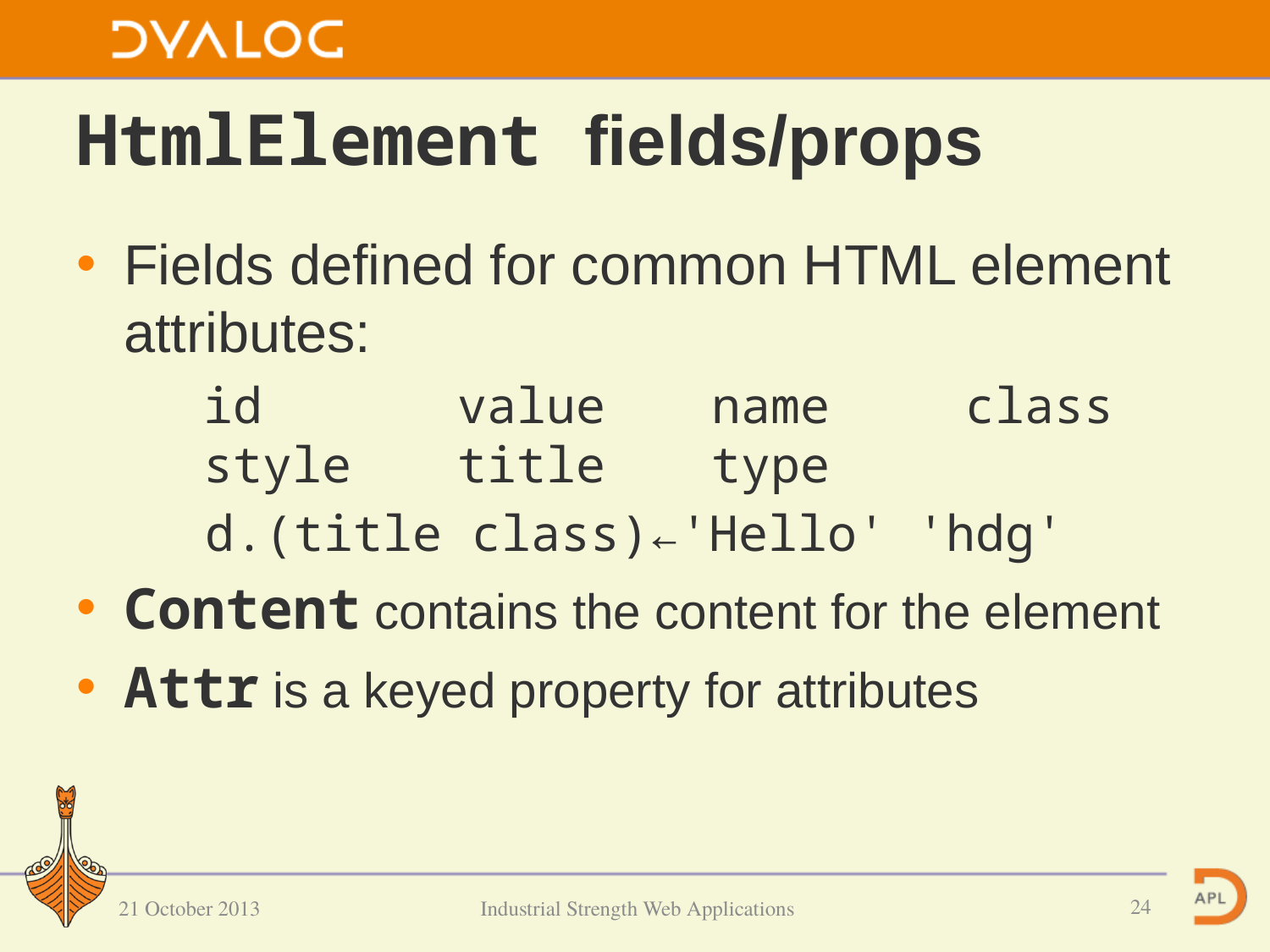

# HtmlElement fields/props
Fields defined for common HTML element attributes:
	id		value 	name 	class
	style 	title 	type
d.(title class)←'Hello' 'hdg'
Content contains the content for the element
Attr is a keyed property for attributes

21 October 2013
 Industrial Strength Web Applications
24